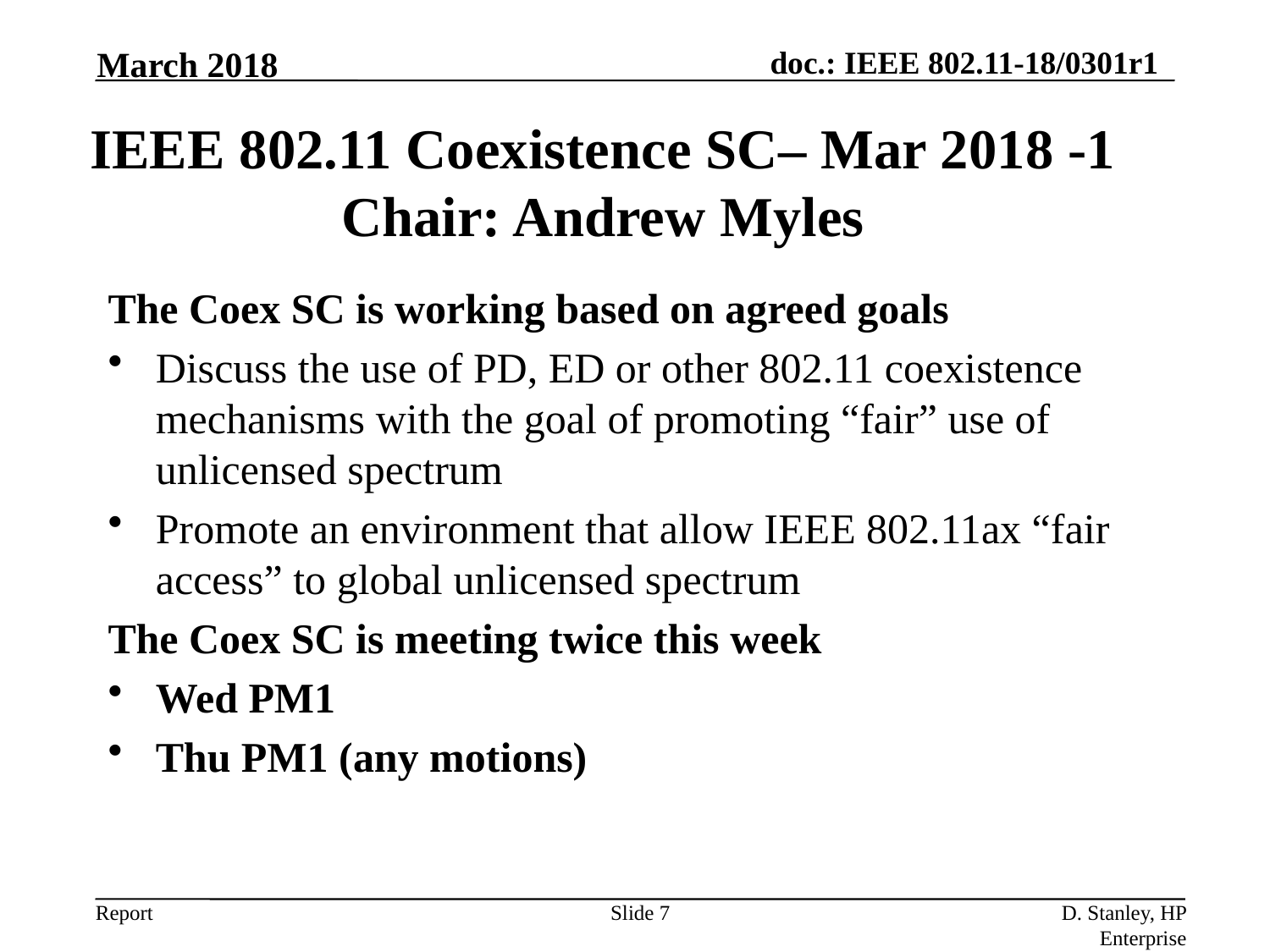

March 2018
IEEE 802.11 Coexistence SC– Mar 2018 -1
Chair: Andrew Myles
The Coex SC is working based on agreed goals
Discuss the use of PD, ED or other 802.11 coexistence mechanisms with the goal of promoting “fair” use of unlicensed spectrum
Promote an environment that allow IEEE 802.11ax “fair access” to global unlicensed spectrum
The Coex SC is meeting twice this week
Wed PM1
Thu PM1 (any motions)
Slide 7
D. Stanley, HP Enterprise